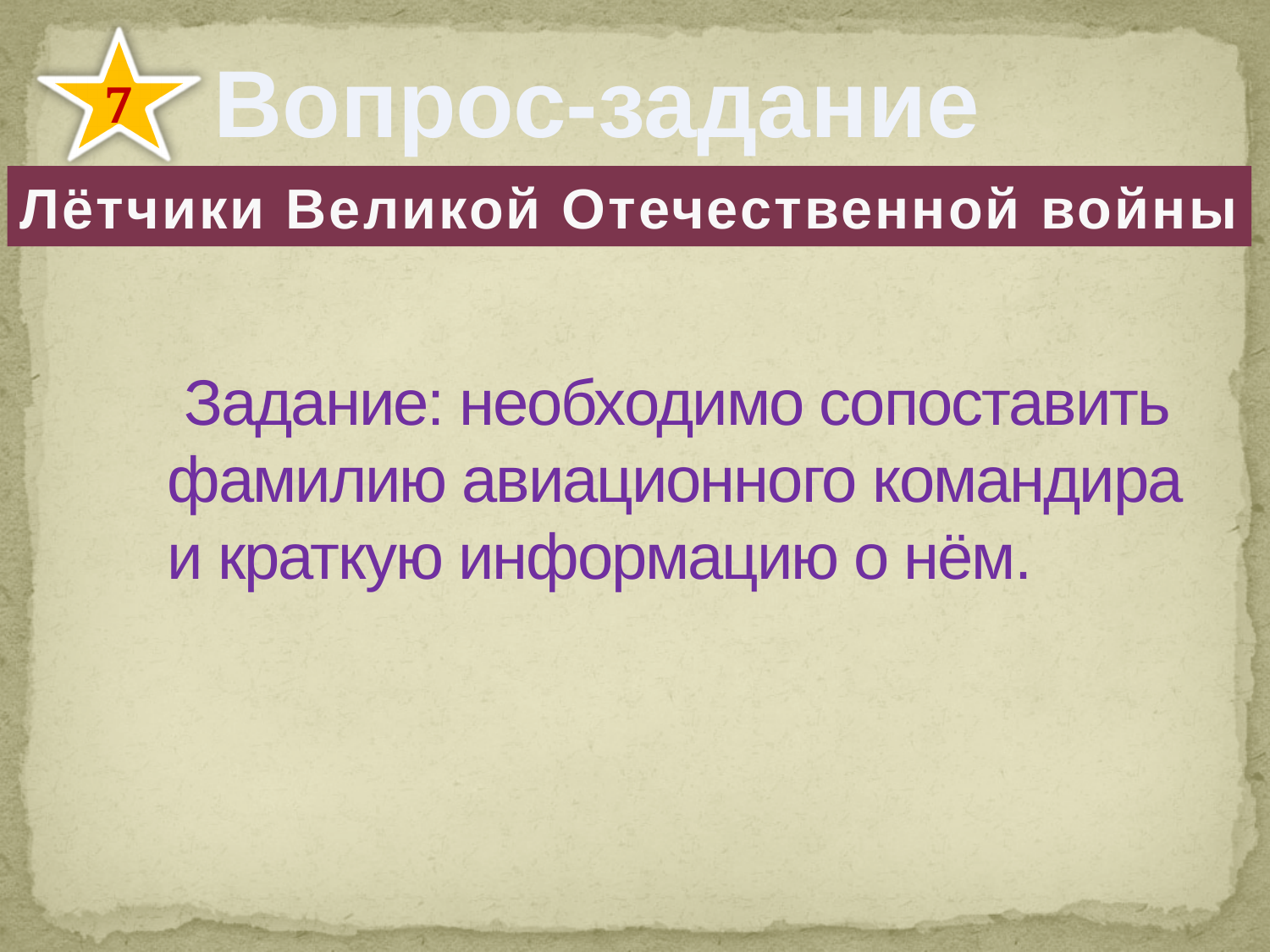

7
Вопрос-задание
Лётчики Великой Отечественной войны
 Задание: необходимо сопоставить фамилию авиационного командира и краткую информацию о нём.